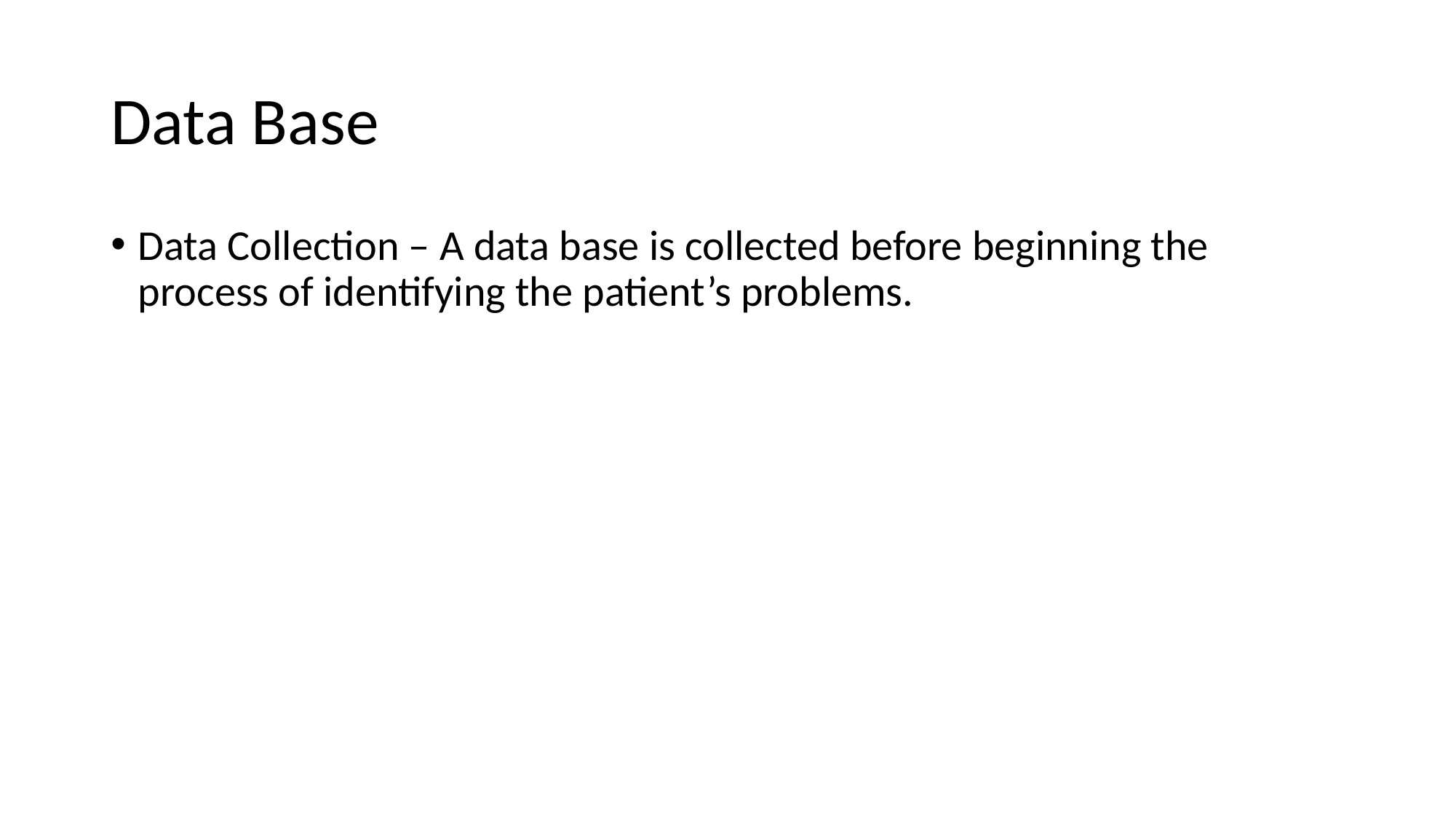

# Data Base
Data Collection – A data base is collected before beginning the process of identifying the patient’s problems.